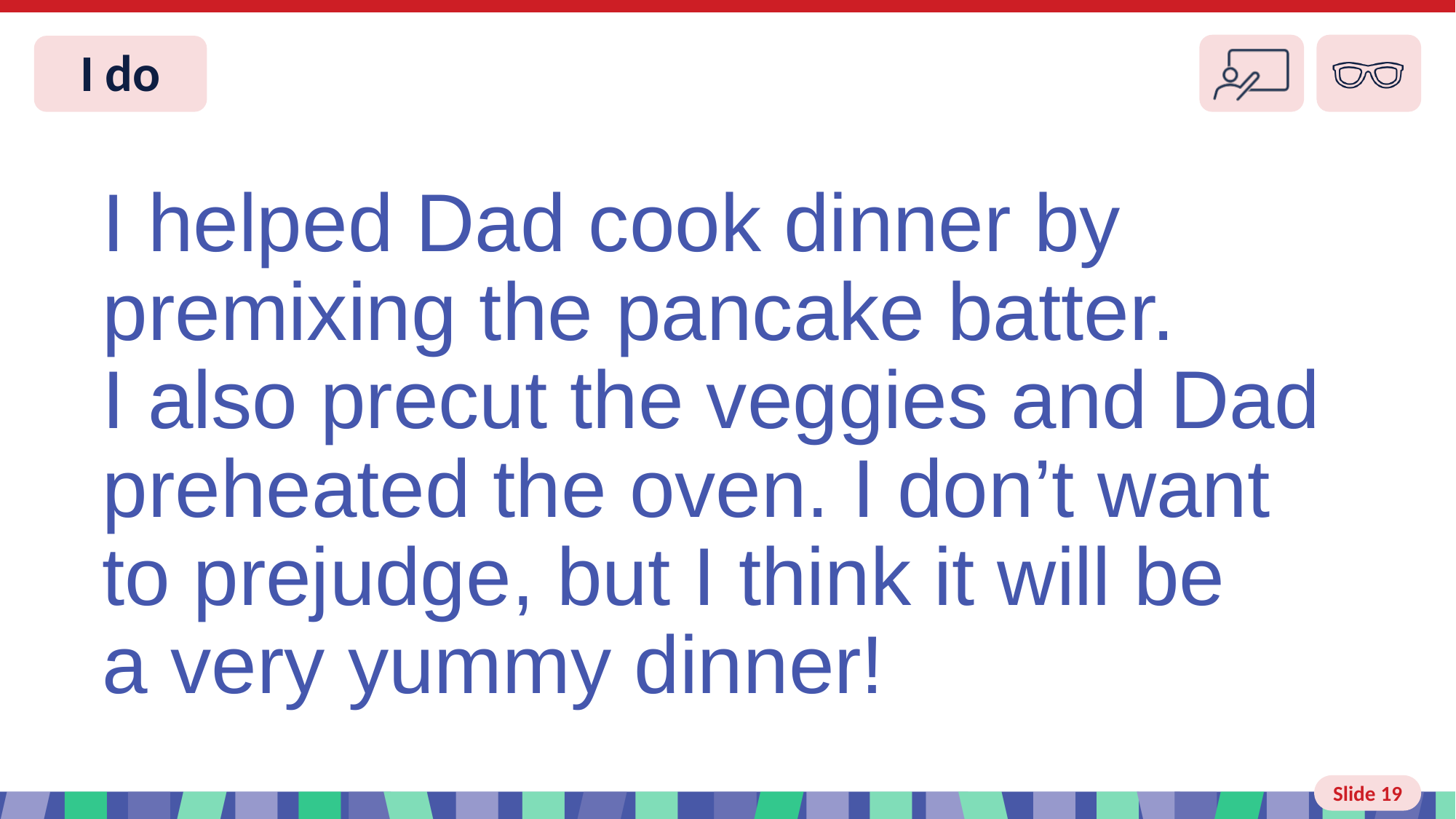

Slide 19 I do
I helped Dad cook dinner by premixing the pancake batter.
I also precut the veggies and Dad preheated the oven. I don’t want
to prejudge, but I think it will be
a very yummy dinner!